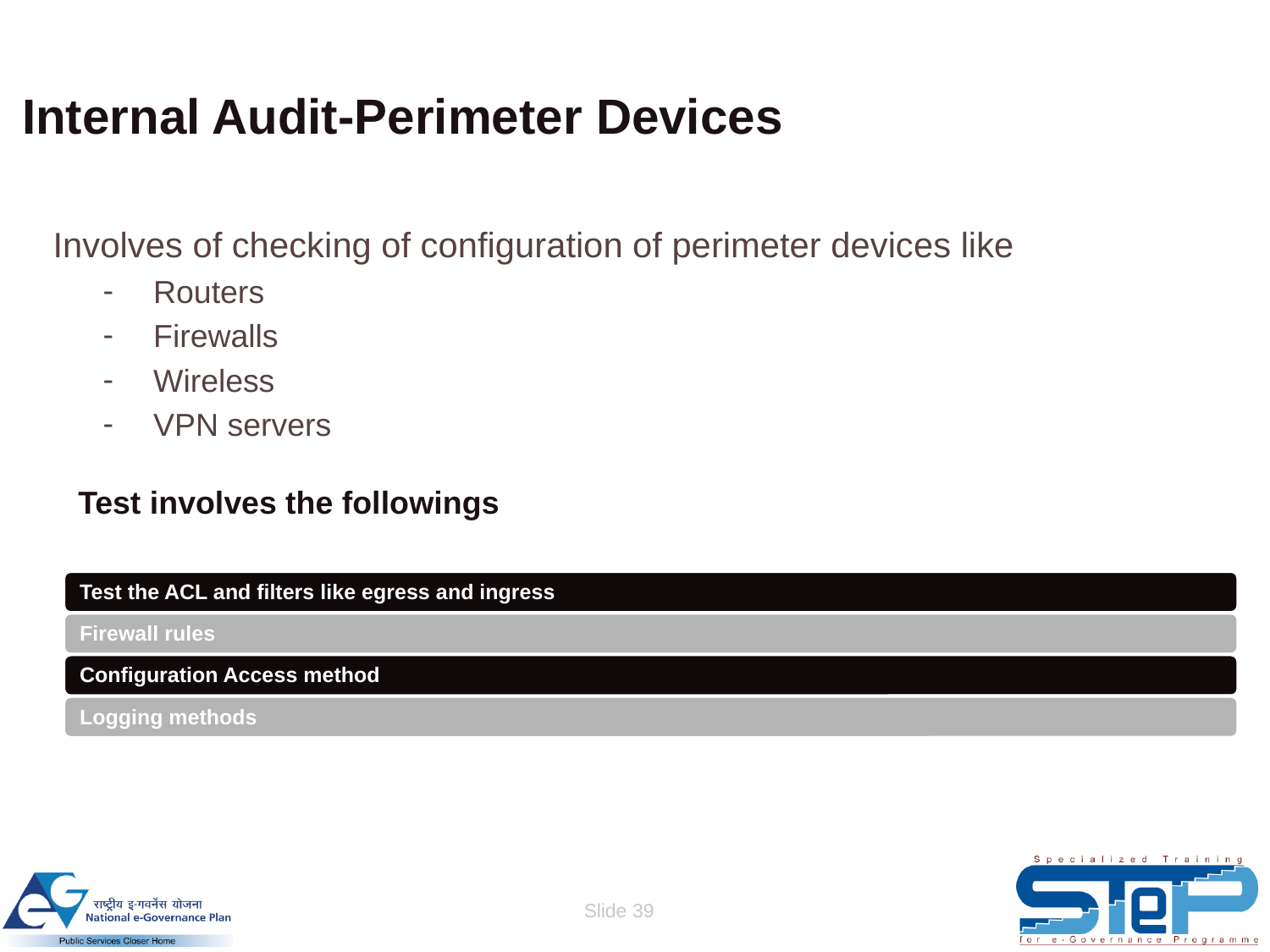

# Internal Audit-Perimeter Devices
Involves of checking of configuration of perimeter devices like
Routers
Firewalls
Wireless
VPN servers
Test involves the followings
Test the ACL and filters like egress and ingress
Firewall rules
Configuration Access method
Logging methods